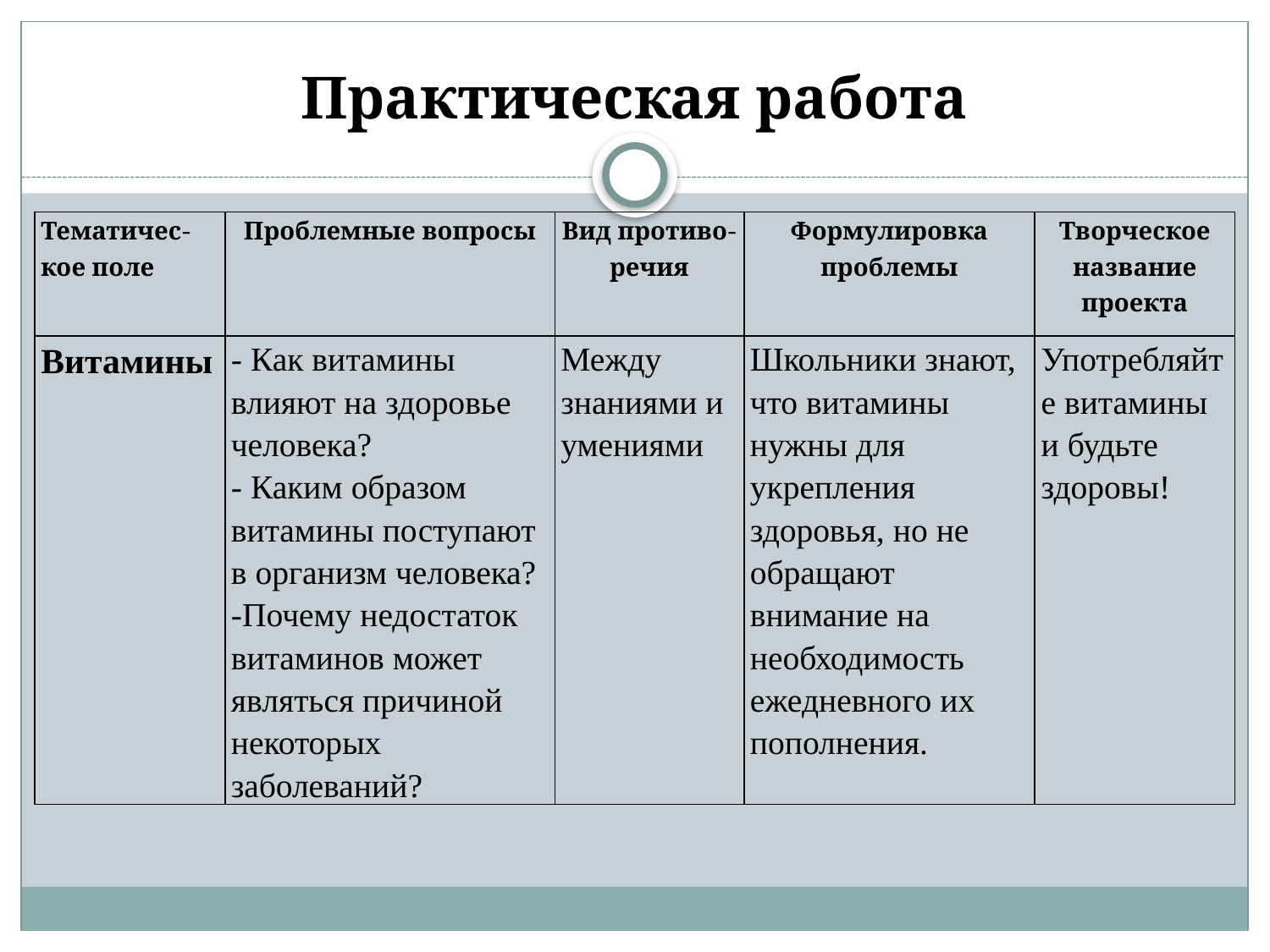

# Практическая работа
| Тематичес-кое поле | Проблемные вопросы | Вид противо-речия | Формулировка проблемы | Творческое название проекта |
| --- | --- | --- | --- | --- |
| Витамины | - Как витамины влияют на здоровье человека? - Каким образом витамины поступают в организм человека? -Почему недостаток витаминов может являться причиной некоторых заболеваний? | Между знаниями и умениями | Школьники знают, что витамины нужны для укрепления здоровья, но не обращают внимание на необходимость ежедневного их пополнения. | Употребляйте витамины и будьте здоровы! |